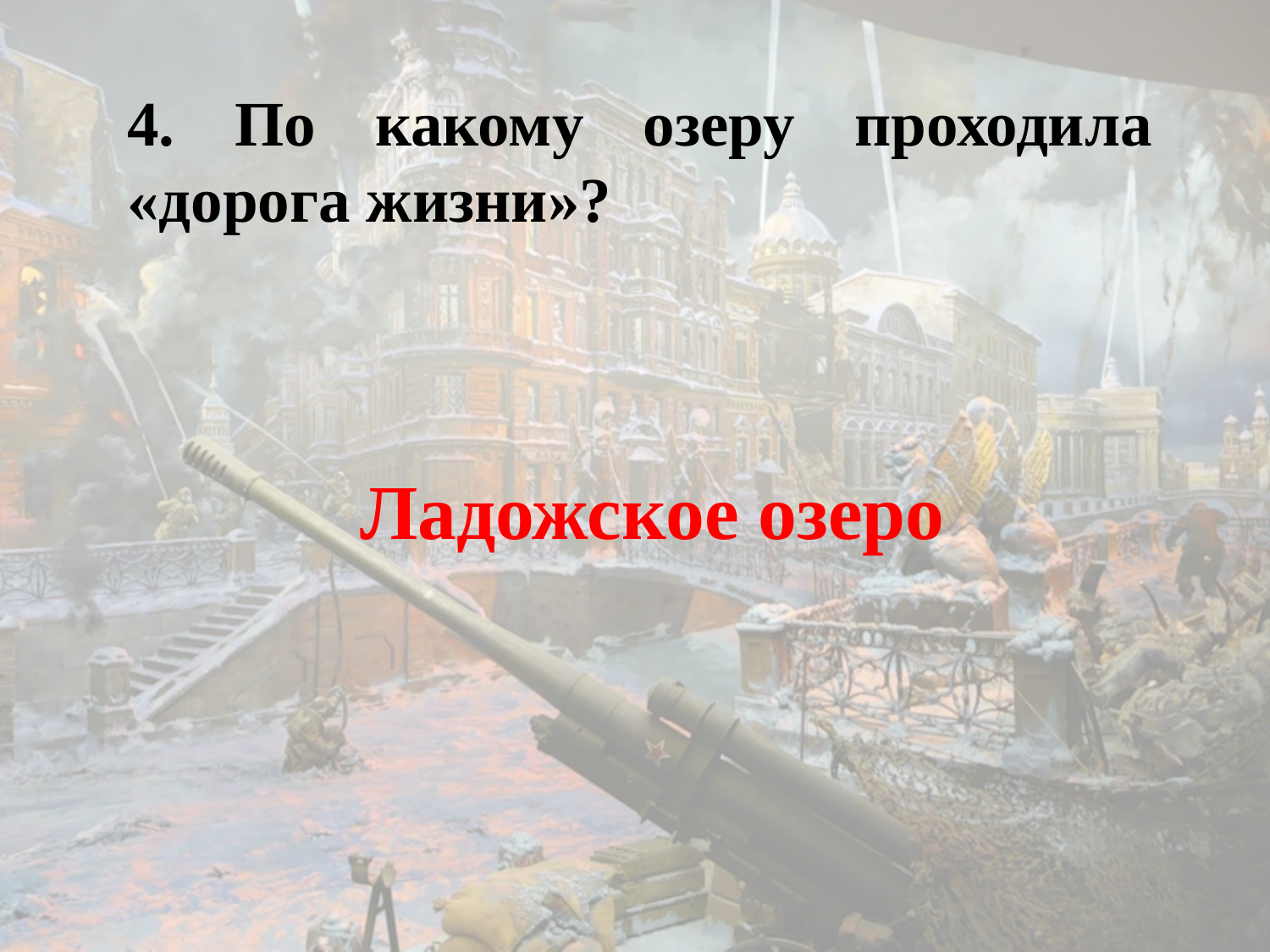

4. По какому озеру проходила «дорога жизни»?
Ладожское озеро